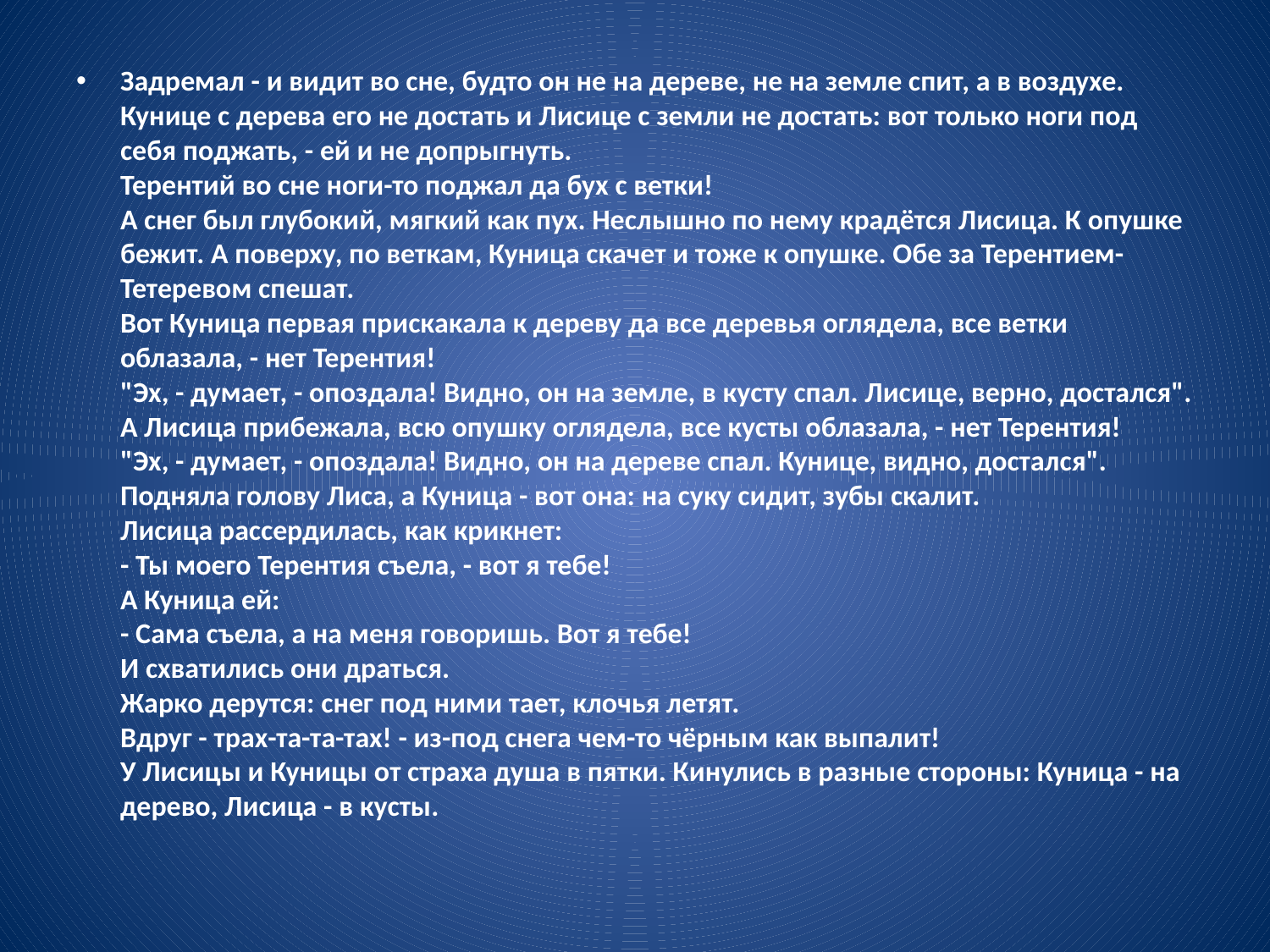

#
Задремал - и видит во сне, будто он не на дереве, не на земле спит, а в воздухе. Кунице с дерева его не достать и Лисице с земли не достать: вот только ноги под себя поджать, - ей и не допрыгнуть.
Терентий во сне ноги-то поджал да бух с ветки!
А снег был глубокий, мягкий как пух. Неслышно по нему крадётся Лисица. К опушке бежит. А поверху, по веткам, Куница скачет и тоже к опушке. Обе за Терентием-Тетеревом спешат.
Вот Куница первая прискакала к дереву да все деревья оглядела, все ветки облазала, - нет Терентия!
"Эх, - думает, - опоздала! Видно, он на земле, в кусту спал. Лисице, верно, достался".
А Лисица прибежала, всю опушку оглядела, все кусты облазала, - нет Терентия!
"Эх, - думает, - опоздала! Видно, он на дереве спал. Кунице, видно, достался".
Подняла голову Лиса, а Куница - вот она: на суку сидит, зубы скалит.
Лисица рассердилась, как крикнет:
- Ты моего Терентия съела, - вот я тебе!
А Куница ей:
- Сама съела, а на меня говоришь. Вот я тебе!
И схватились они драться.
Жарко дерутся: снег под ними тает, клочья летят.
Вдруг - трах-та-та-тах! - из-под снега чем-то чёрным как выпалит!
У Лисицы и Куницы от страха душа в пятки. Кинулись в разные стороны: Куница - на дерево, Лисица - в кусты.